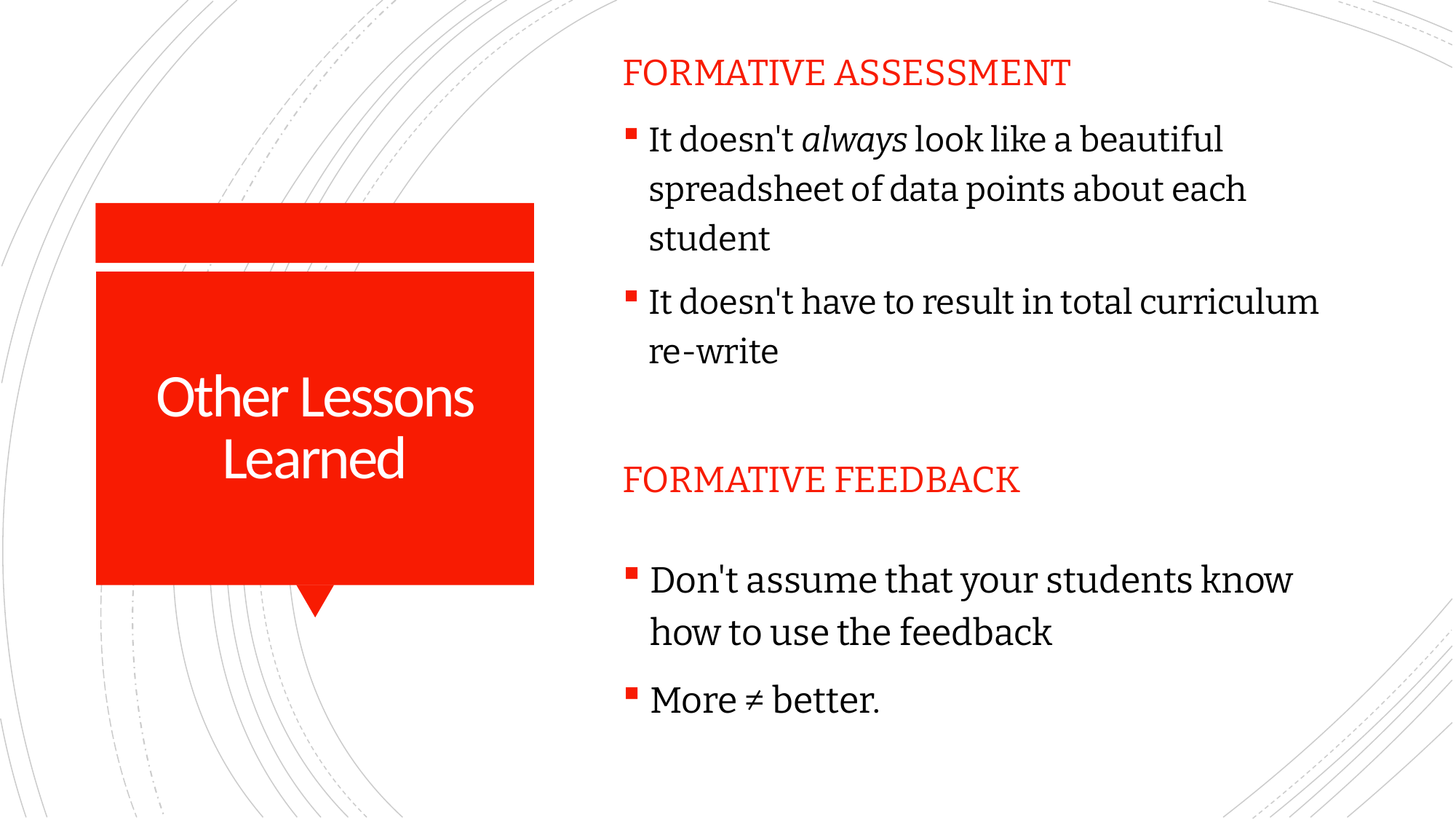

Formative Assessment
It doesn't always look like a beautiful spreadsheet of data points about each student
It doesn't have to result in total curriculum re-write
# Other Lessons Learned
Formative Feedback
Don't assume that your students know how to use the feedback
More ≠ better.